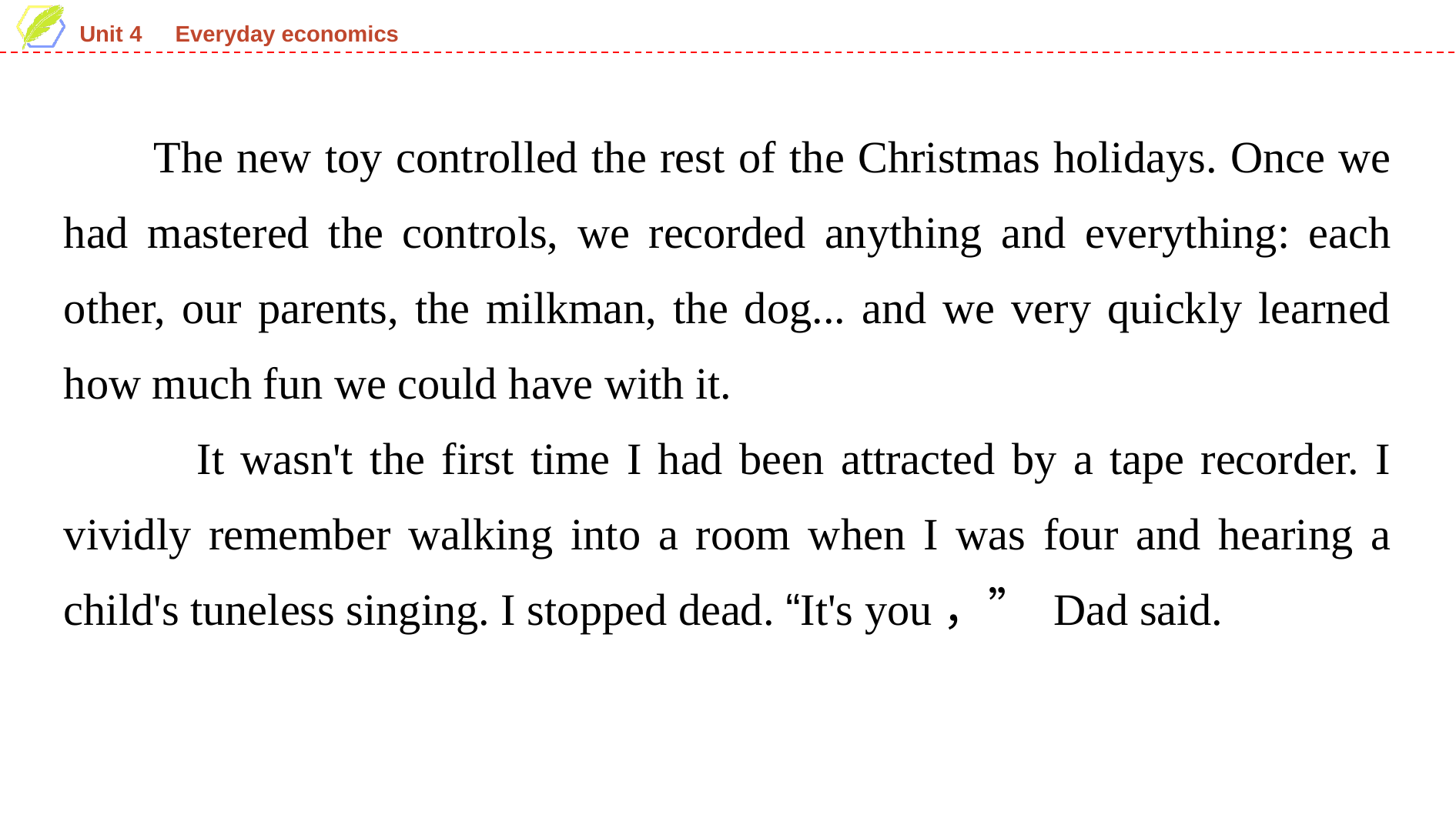

The new toy controlled the rest of the Christmas holidays. Once we had mastered the controls, we recorded anything and everything: each other, our parents, the milkman, the dog... and we very quickly learned how much fun we could have with it.
        It wasn't the first time I had been attracted by a tape recorder. I vividly remember walking into a room when I was four and hearing a child's tuneless singing. I stopped dead. “It's you，” Dad said.